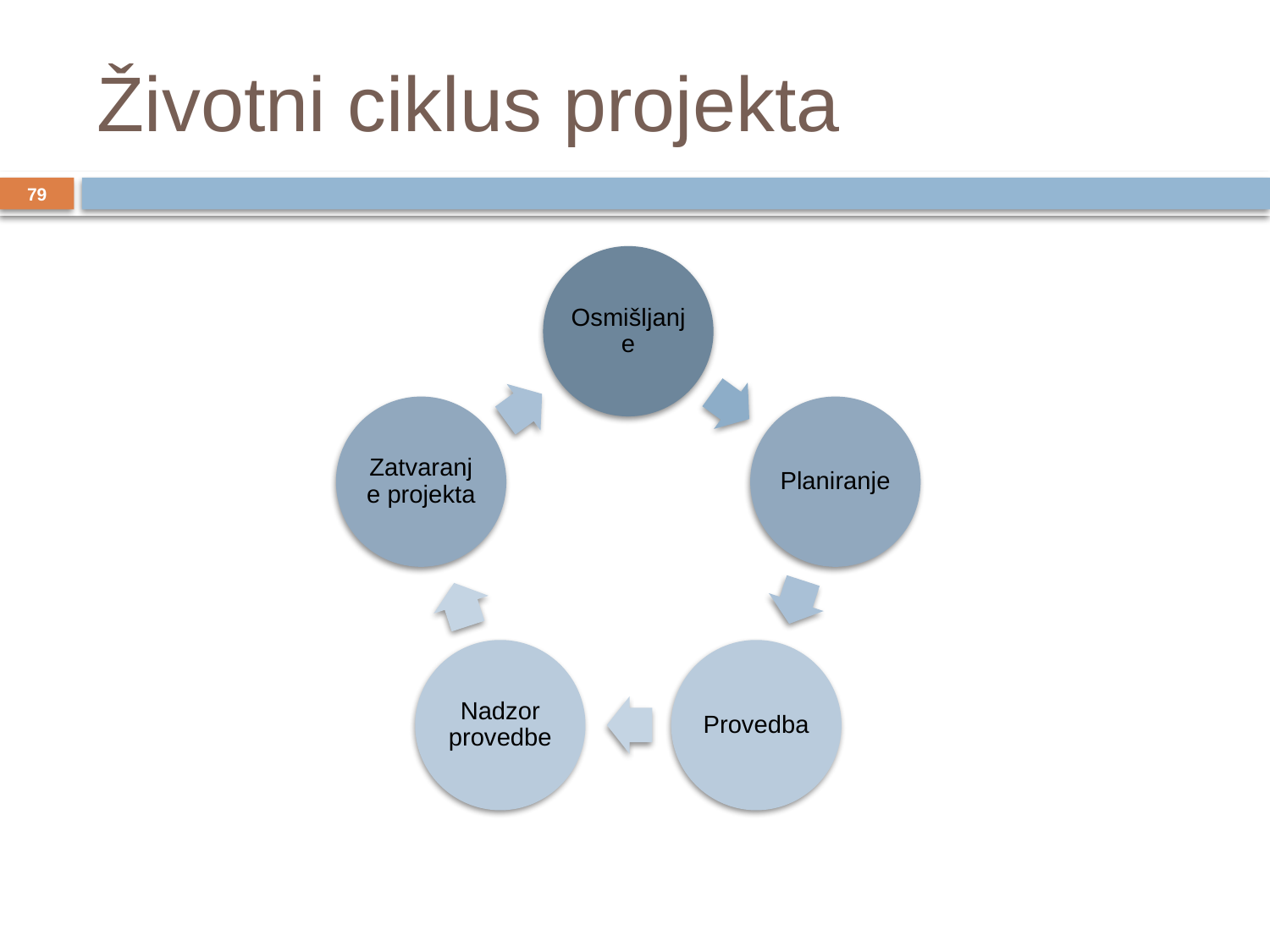

# Životni ciklus projekta
79
Osmišljanje

Planiranje

Provedba

Nadzor provedbe

Zatvaranje projekta